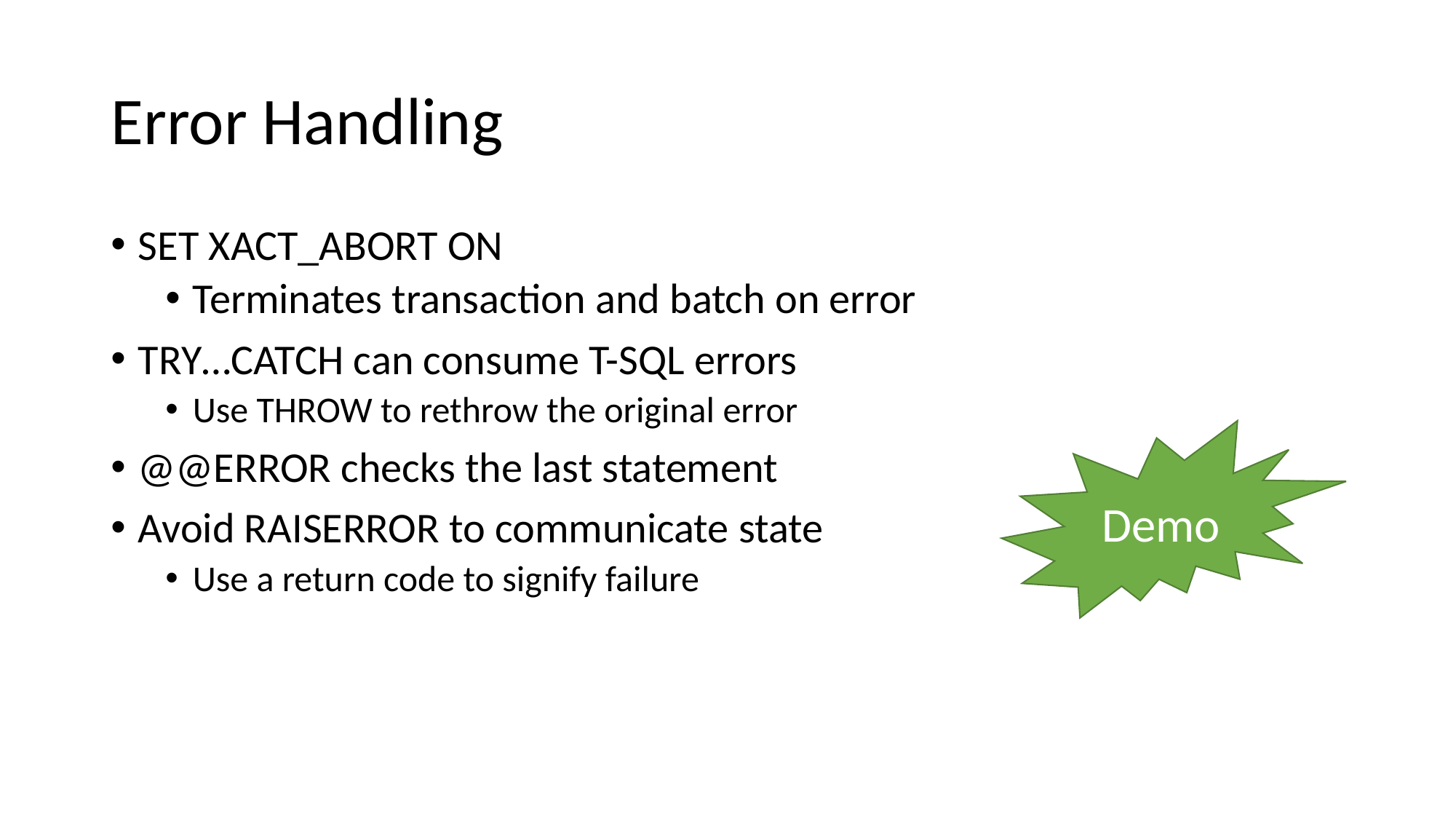

# Error Handling
SET XACT_ABORT ON
Terminates transaction and batch on error
TRY…CATCH can consume T-SQL errors
Use THROW to rethrow the original error
@@ERROR checks the last statement
Avoid RAISERROR to communicate state
Use a return code to signify failure

Demo